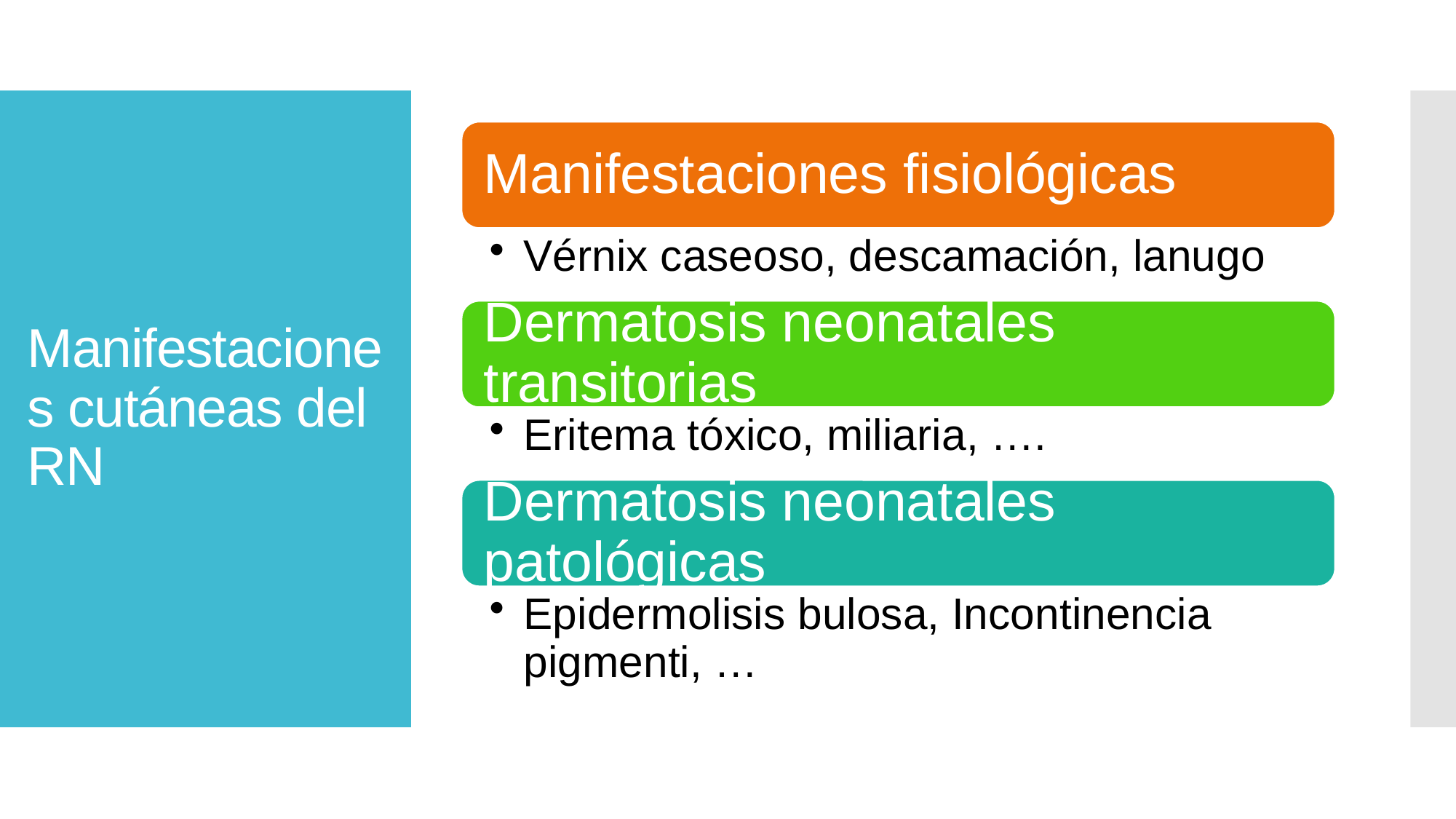

Manifestaciones fisiológicas
Vérnix caseoso, descamación, lanugo
Dermatosis neonatales transitorias
Eritema tóxico, miliaria, ….
Dermatosis neonatales patológicas
Epidermolisis bulosa, Incontinencia pigmenti, …
# Manifestaciones cutáneas del RN